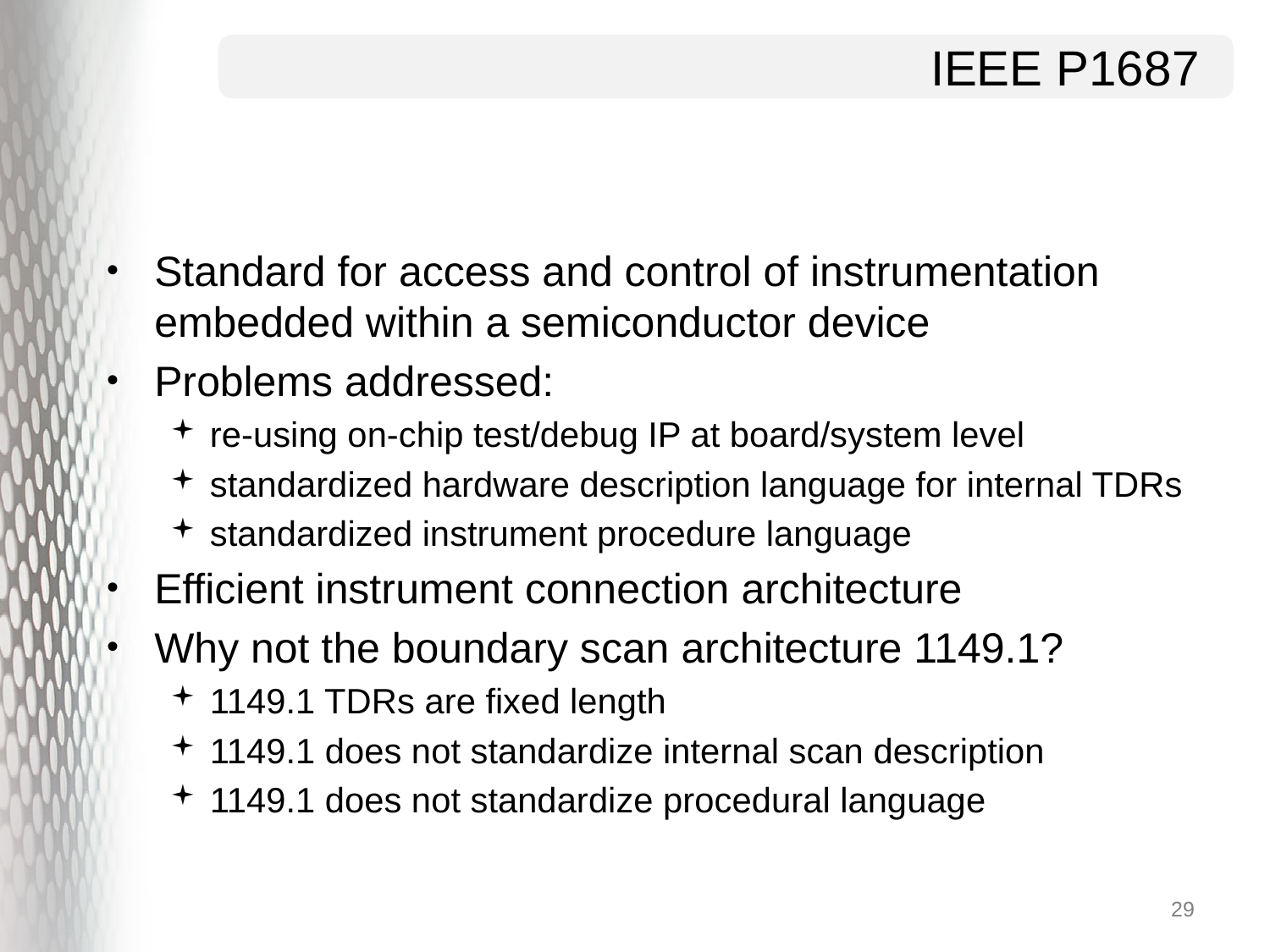

# IEEE P1687
Standard for access and control of instrumentation embedded within a semiconductor device
Problems addressed:
re-using on-chip test/debug IP at board/system level
standardized hardware description language for internal TDRs
standardized instrument procedure language
Efficient instrument connection architecture
Why not the boundary scan architecture 1149.1?
1149.1 TDRs are fixed length
1149.1 does not standardize internal scan description
1149.1 does not standardize procedural language